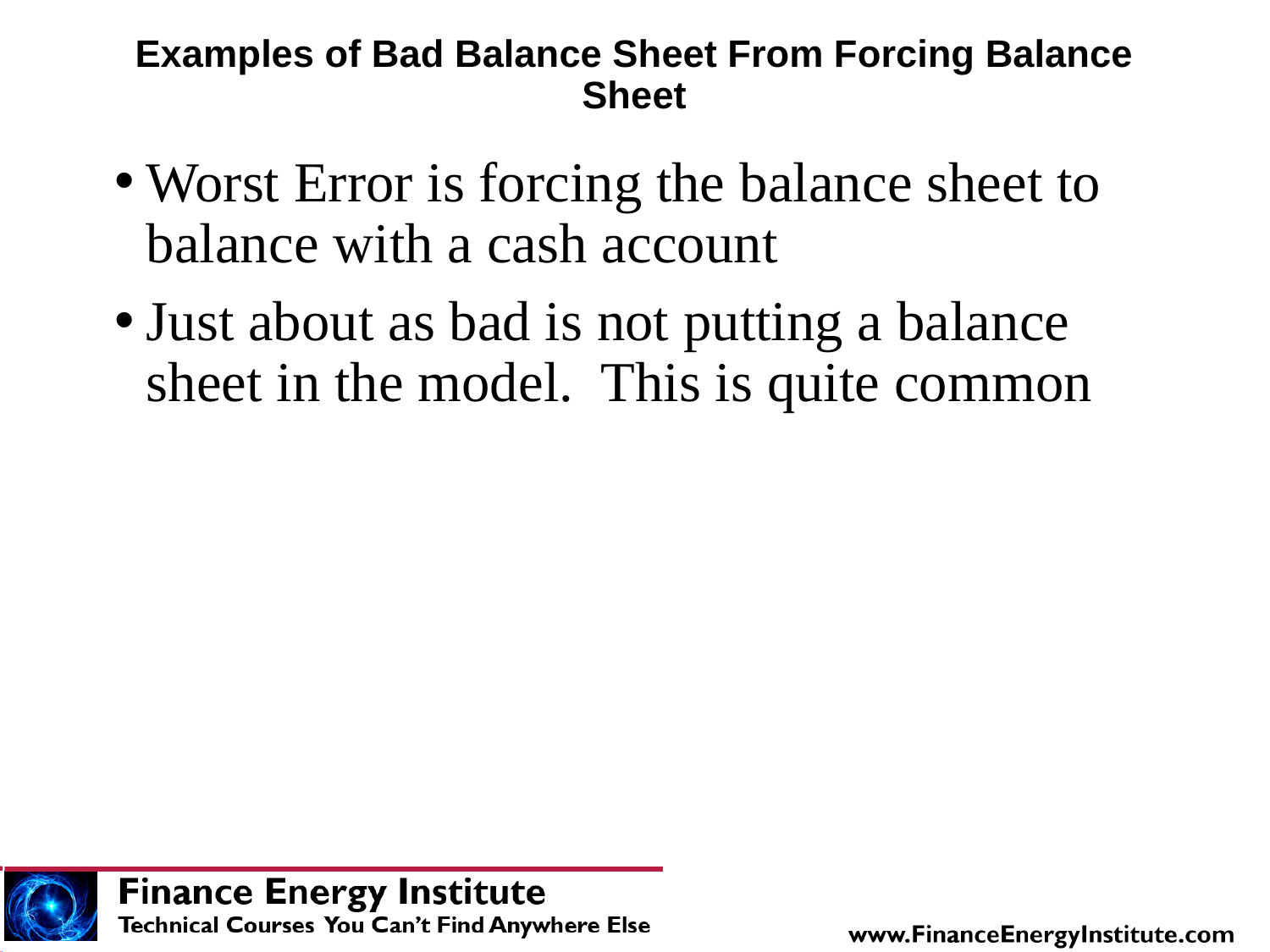

# Examples of Bad Balance Sheet From Forcing Balance Sheet
Worst Error is forcing the balance sheet to balance with a cash account
Just about as bad is not putting a balance sheet in the model.  This is quite common